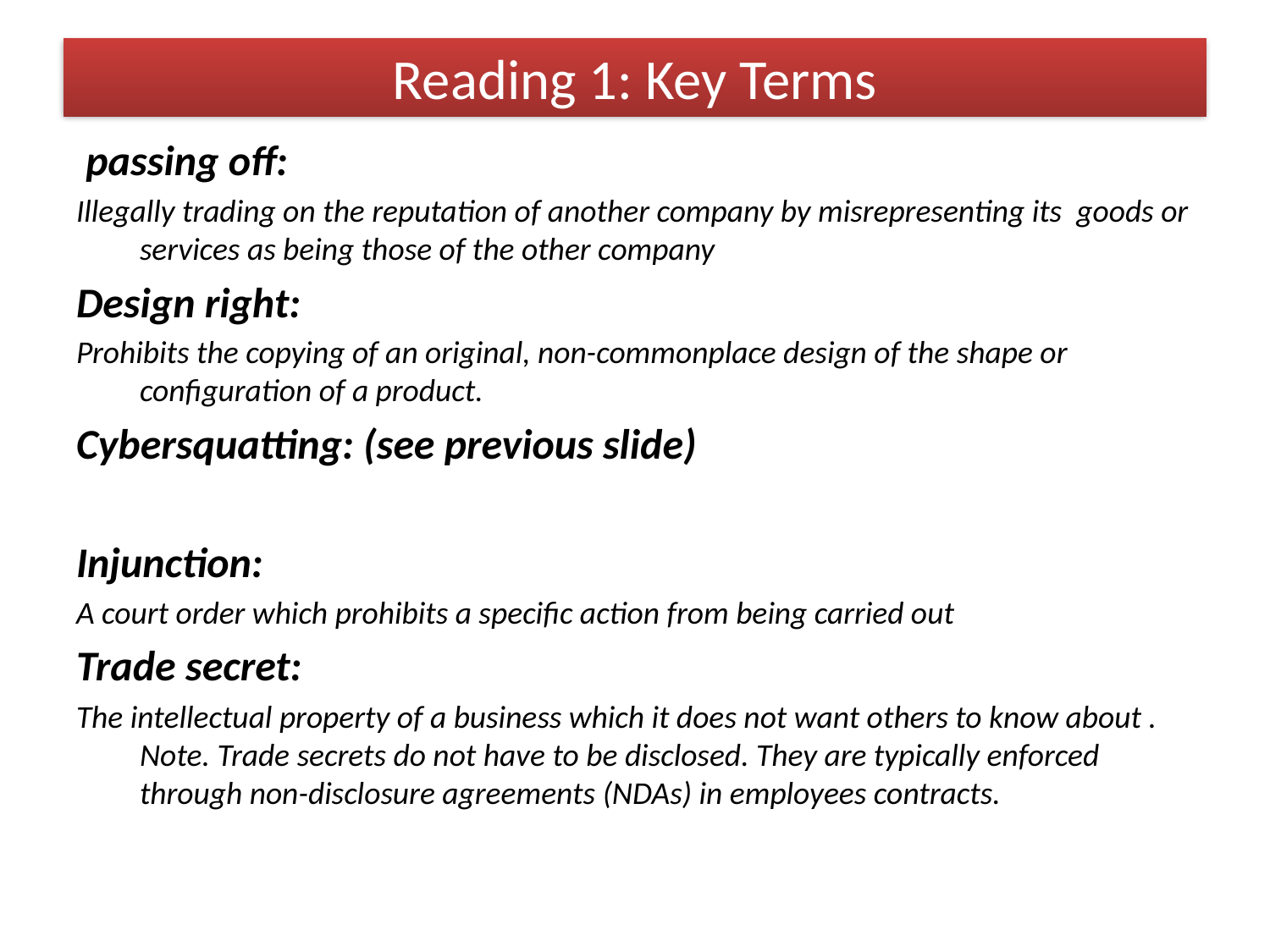

# Reading 1: Key Terms
 passing off:
Illegally trading on the reputation of another company by misrepresenting its  goods or services as being those of the other company
Design right:
Prohibits the copying of an original, non-commonplace design of the shape or configuration of a product.
Cybersquatting: (see previous slide)

Injunction:
A court order which prohibits a specific action from being carried out
Trade secret:
The intellectual property of a business which it does not want others to know about . Note. Trade secrets do not have to be disclosed. They are typically enforced through non-disclosure agreements (NDAs) in employees contracts.